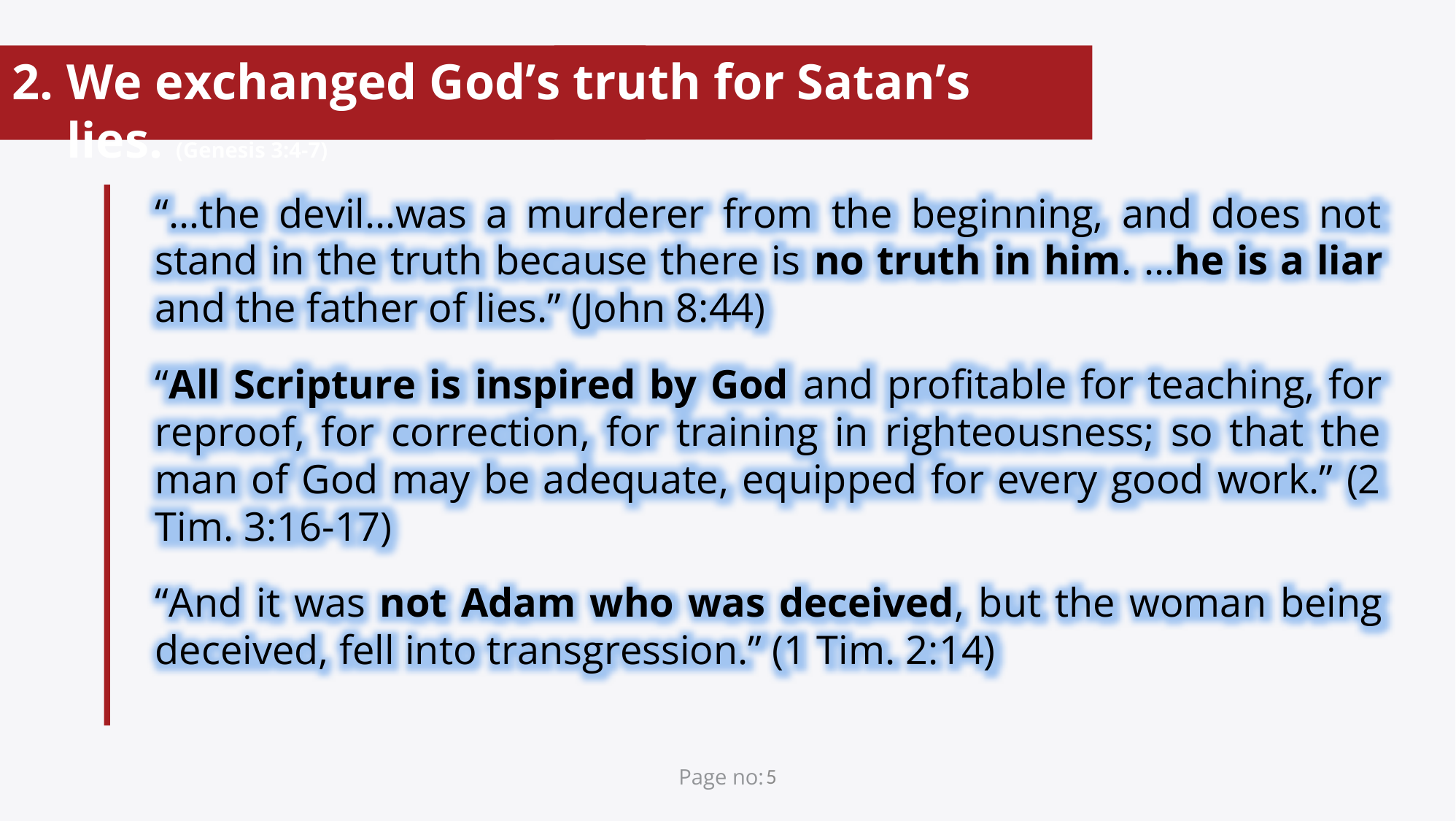

We exchanged God’s truth for Satan’s lies. (Genesis 3:4-7)

“…the devil…was a murderer from the beginning, and does not stand in the truth because there is no truth in him. …he is a liar and the father of lies.” (John 8:44)
“All Scripture is inspired by God and profitable for teaching, for reproof, for correction, for training in righteousness; so that the man of God may be adequate, equipped for every good work.” (2 Tim. 3:16-17)
“And it was not Adam who was deceived, but the woman being deceived, fell into transgression.” (1 Tim. 2:14)